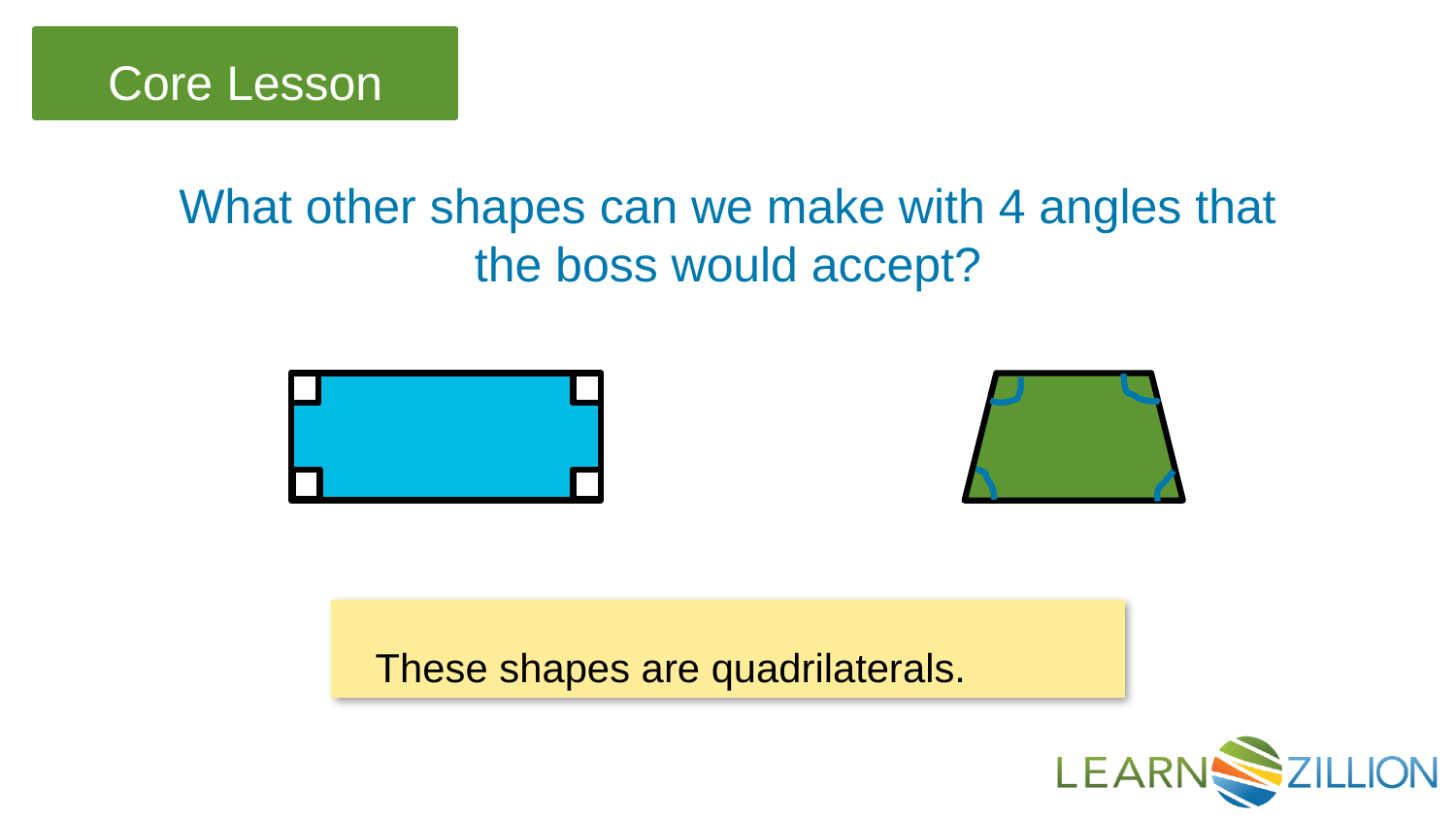

What other shapes can we make with 4 angles that the boss would accept?

These shapes are quadrilaterals.